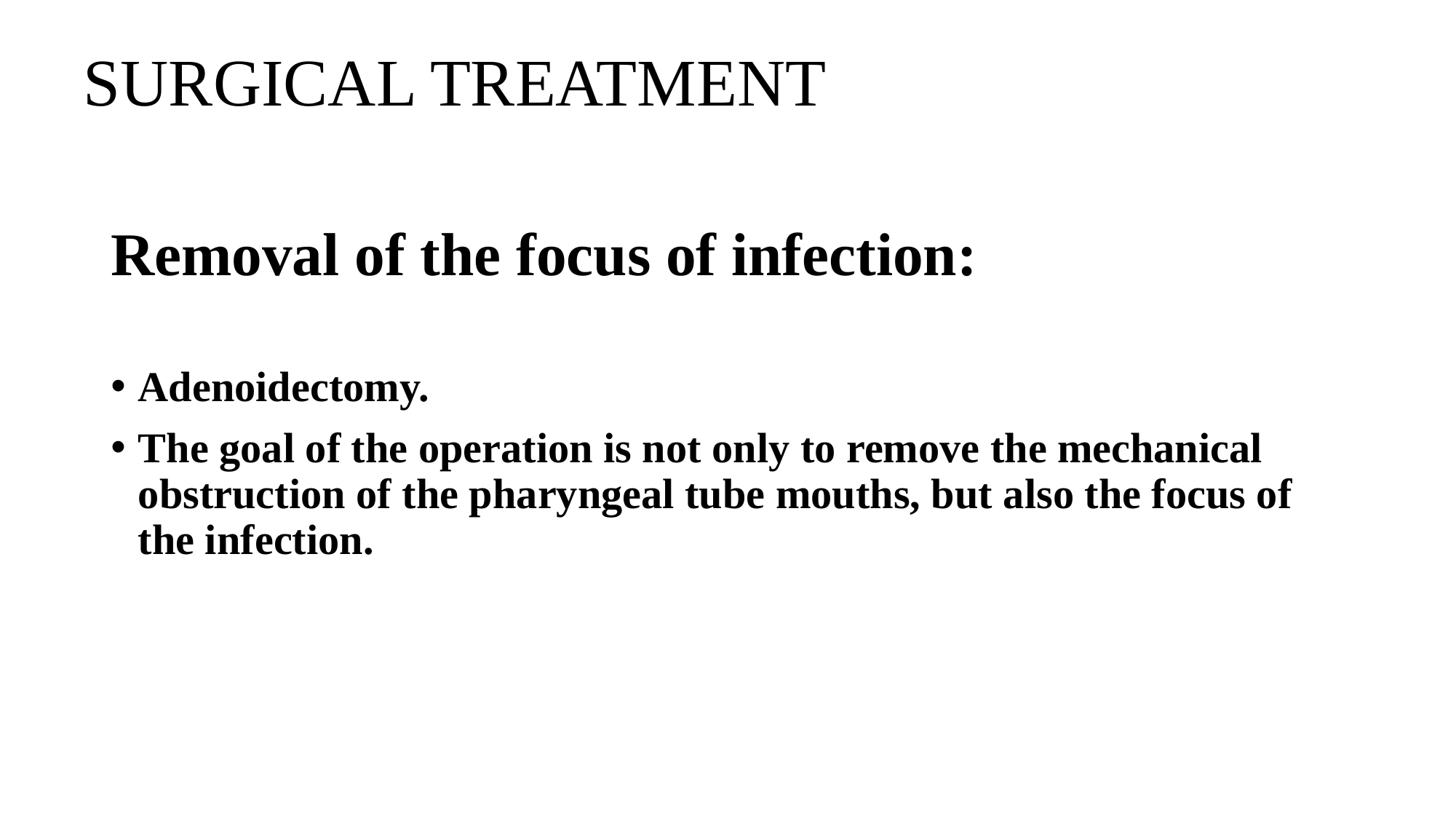

# SURGICAL TREATMENT
Removal of the focus of infection:

Adenoidectomy.
The goal of the operation is not only to remove the mechanical obstruction of the pharyngeal tube mouths, but also the focus of the infection.